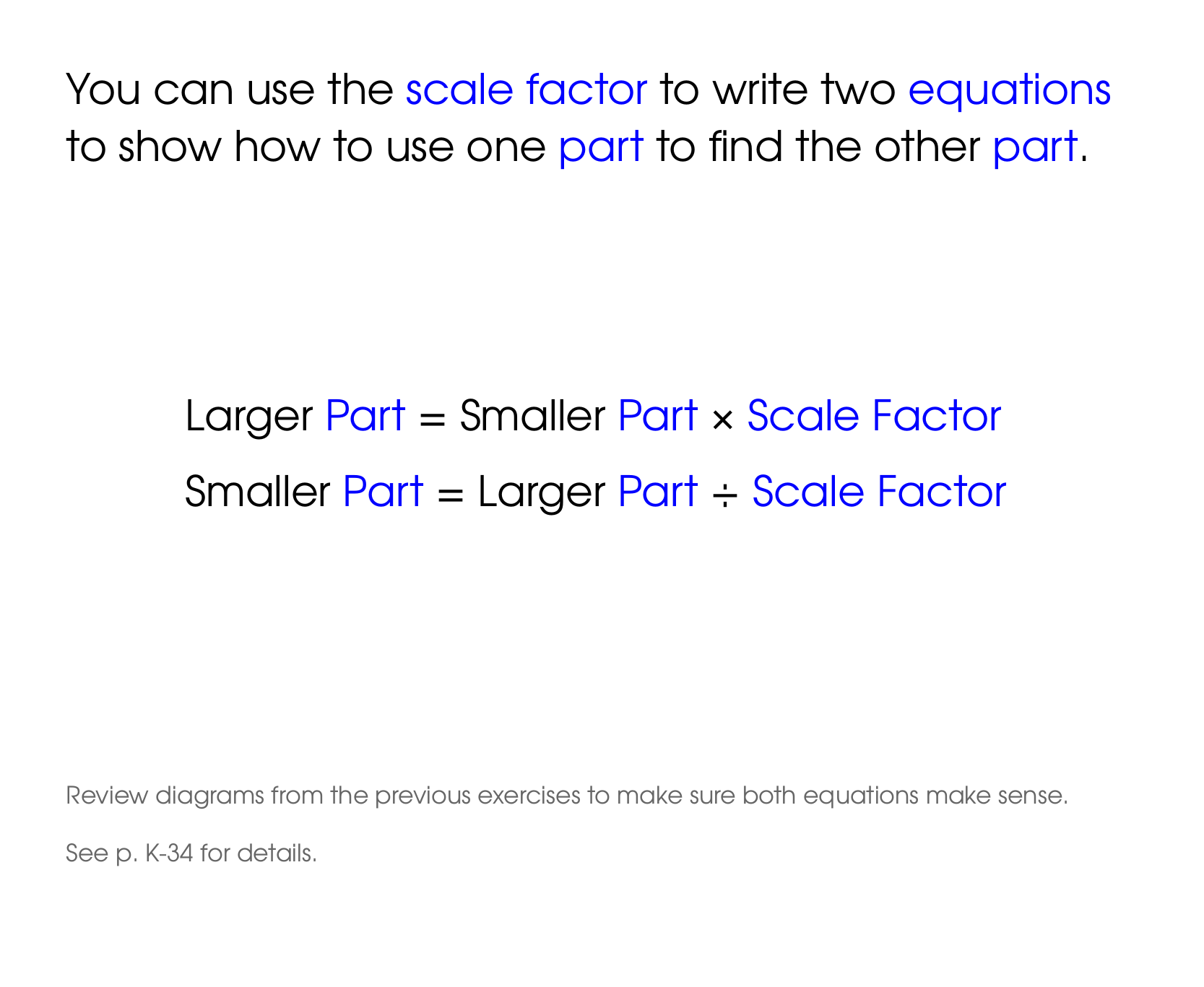

You can use the scale factor to write two equations to show how to use one part to find the other part.
Larger Part = Smaller Part × Scale Factor
Smaller Part = Larger Part ÷ Scale Factor
Review diagrams from the previous exercises to make sure both equations make sense.
See p. K-34 for details.